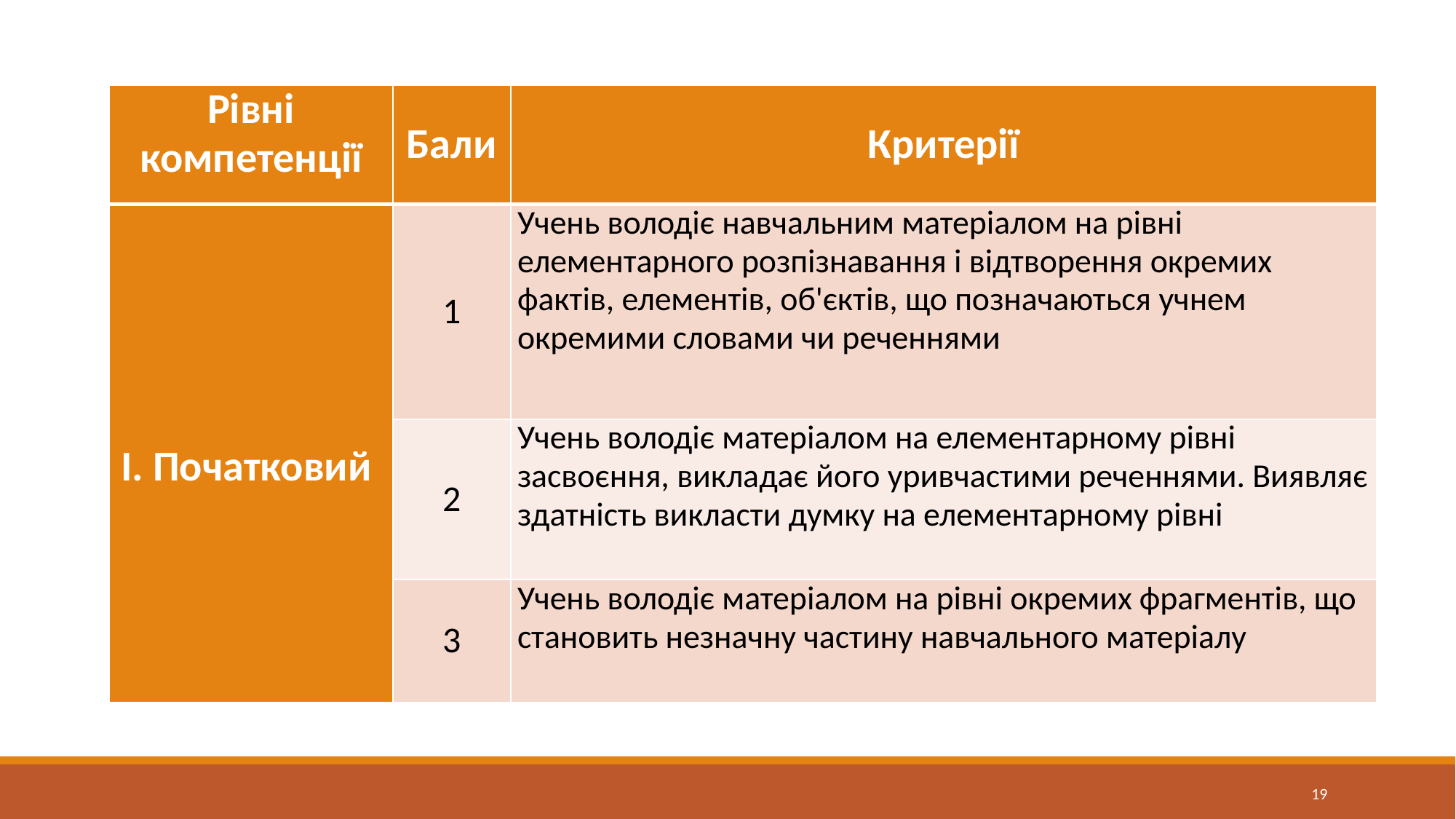

| Рівні компетенції | Бали | Критерії |
| --- | --- | --- |
| І. Початковий | 1 | Учень володіє навчальним матеріалом на рівні елементарного розпізнавання і відтворення окремих фактів, елементів, об'єктів, що позначаються учнем окремими словами чи реченнями |
|  | 2 | Учень володіє матеріалом на елементарному рівні засвоєння, викладає його уривчастими реченнями. Виявляє здатність викласти думку на елементарному рівні |
|  | 3 | Учень володіє матеріалом на рівні окремих фрагментів, що становить незначну частину навчального матеріалу |
19